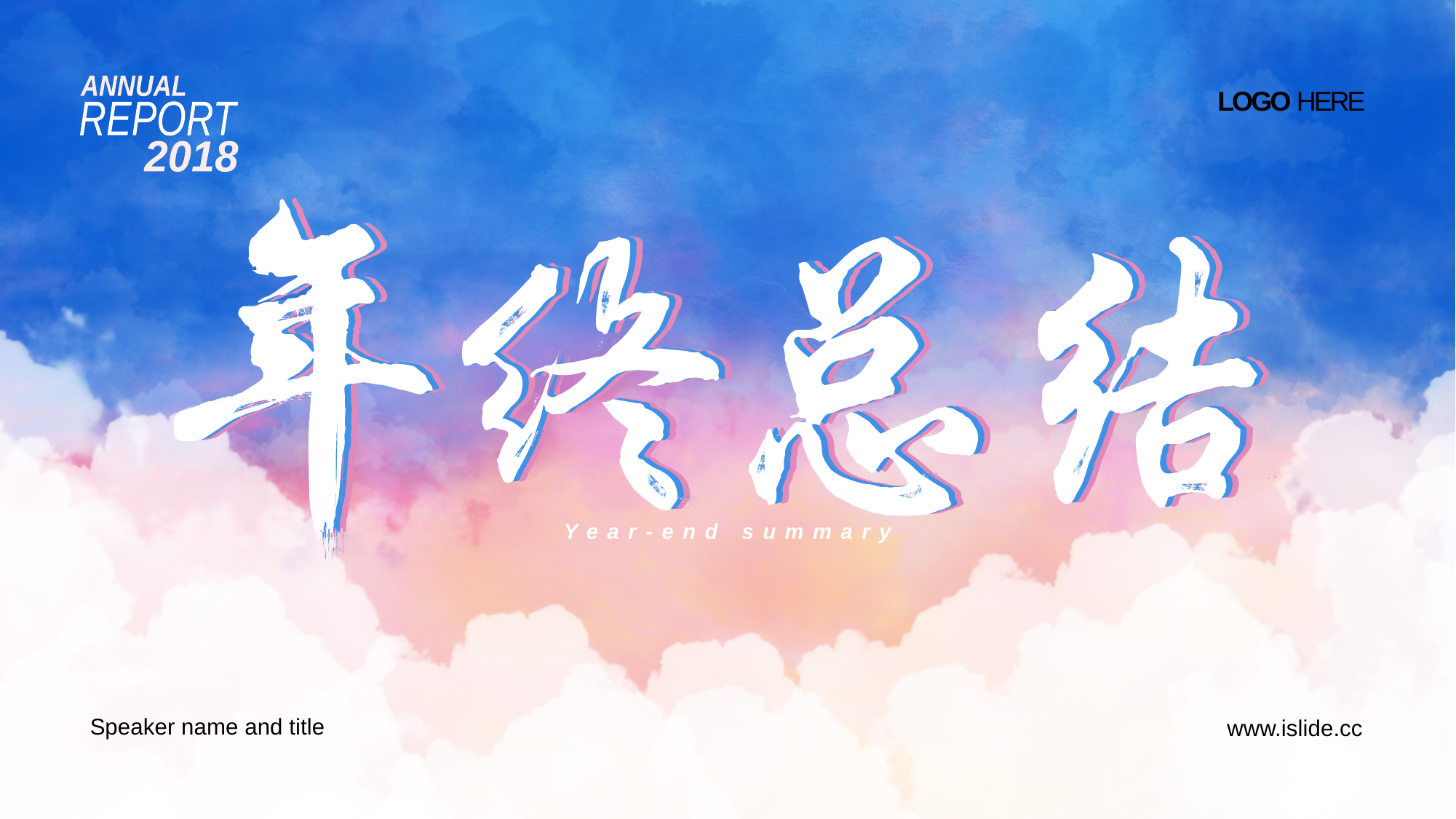

ANNUAL
REPORT
2018
LOGO HERE

Year-end summary
Speaker name and title
www.islide.cc